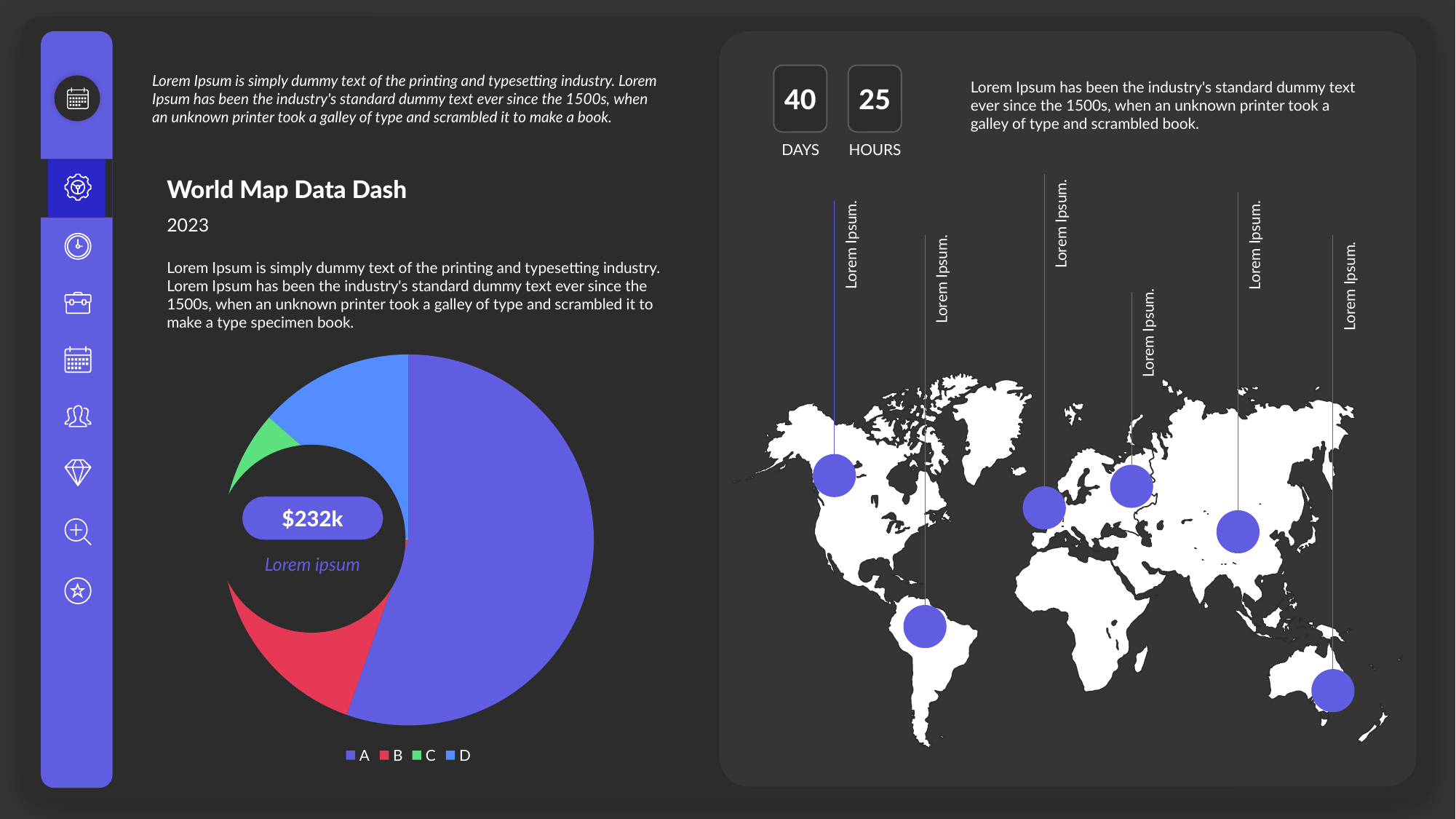

Lorem Ipsum is simply dummy text of the printing and typesetting industry. Lorem Ipsum has been the industry's standard dummy text ever since the 1500s, when an unknown printer took a galley of type and scrambled it to make a book.
40
25
Lorem Ipsum has been the industry's standard dummy text ever since the 1500s, when an unknown printer took a galley of type and scrambled book.

DAYS
HOURS

World Map Data Dash

2023
Lorem Ipsum.

Lorem Ipsum.
Lorem Ipsum.
Lorem Ipsum is simply dummy text of the printing and typesetting industry. Lorem Ipsum has been the industry's standard dummy text ever since the 1500s, when an unknown printer took a galley of type and scrambled it to make a type specimen book.
Lorem Ipsum.
Lorem Ipsum.

Lorem Ipsum.

[unsupported chart]

$232k

Lorem ipsum